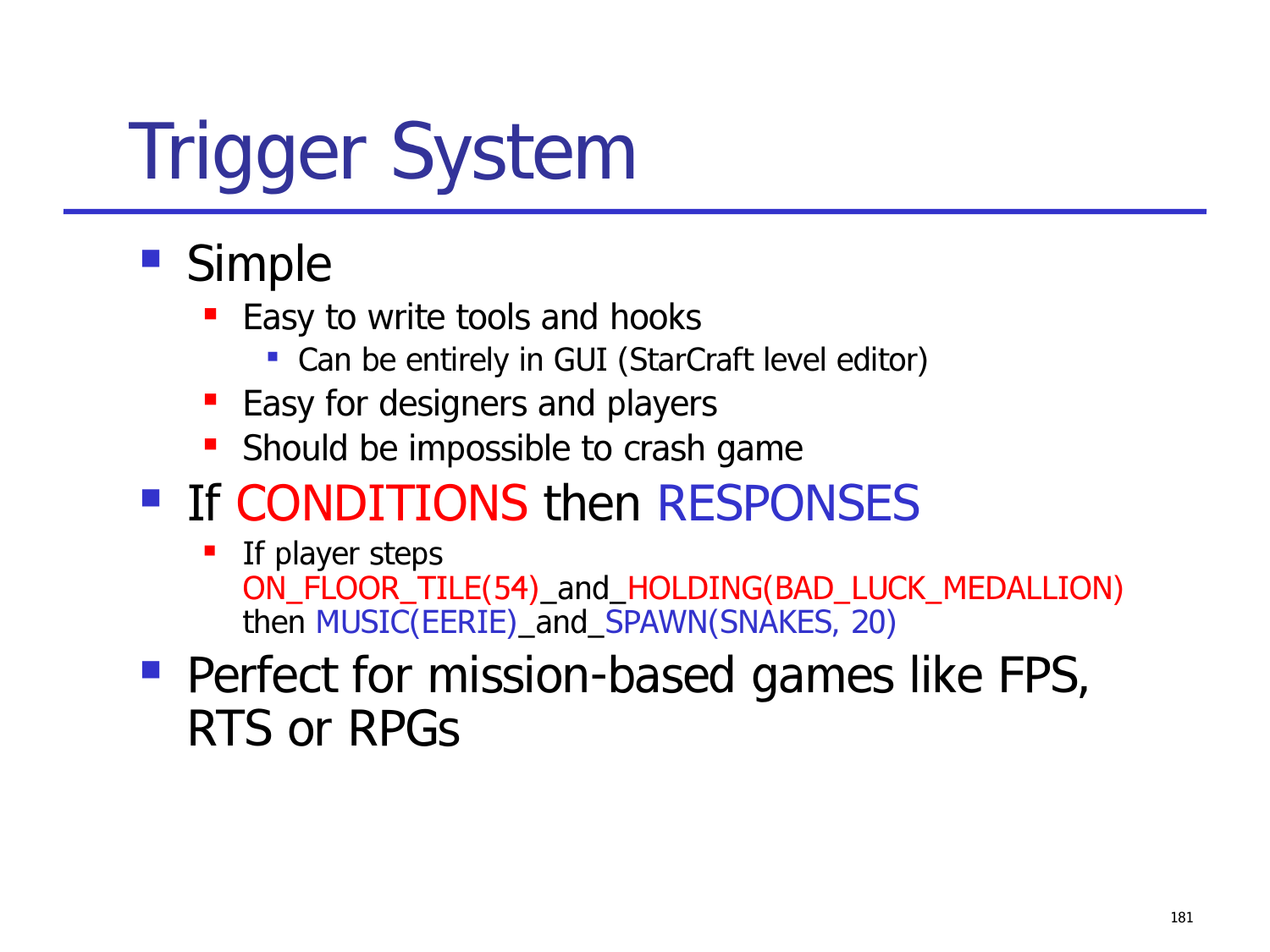

# Trigger System
Simple
Easy to write tools and hooks
Can be entirely in GUI (StarCraft level editor)
Easy for designers and players
Should be impossible to crash game
If CONDITIONS then RESPONSES
If player steps ON_FLOOR_TILE(54)_and_HOLDING(BAD_LUCK_MEDALLION) then MUSIC(EERIE)_and_SPAWN(SNAKES, 20)
Perfect for mission-based games like FPS, RTS or RPGs
181